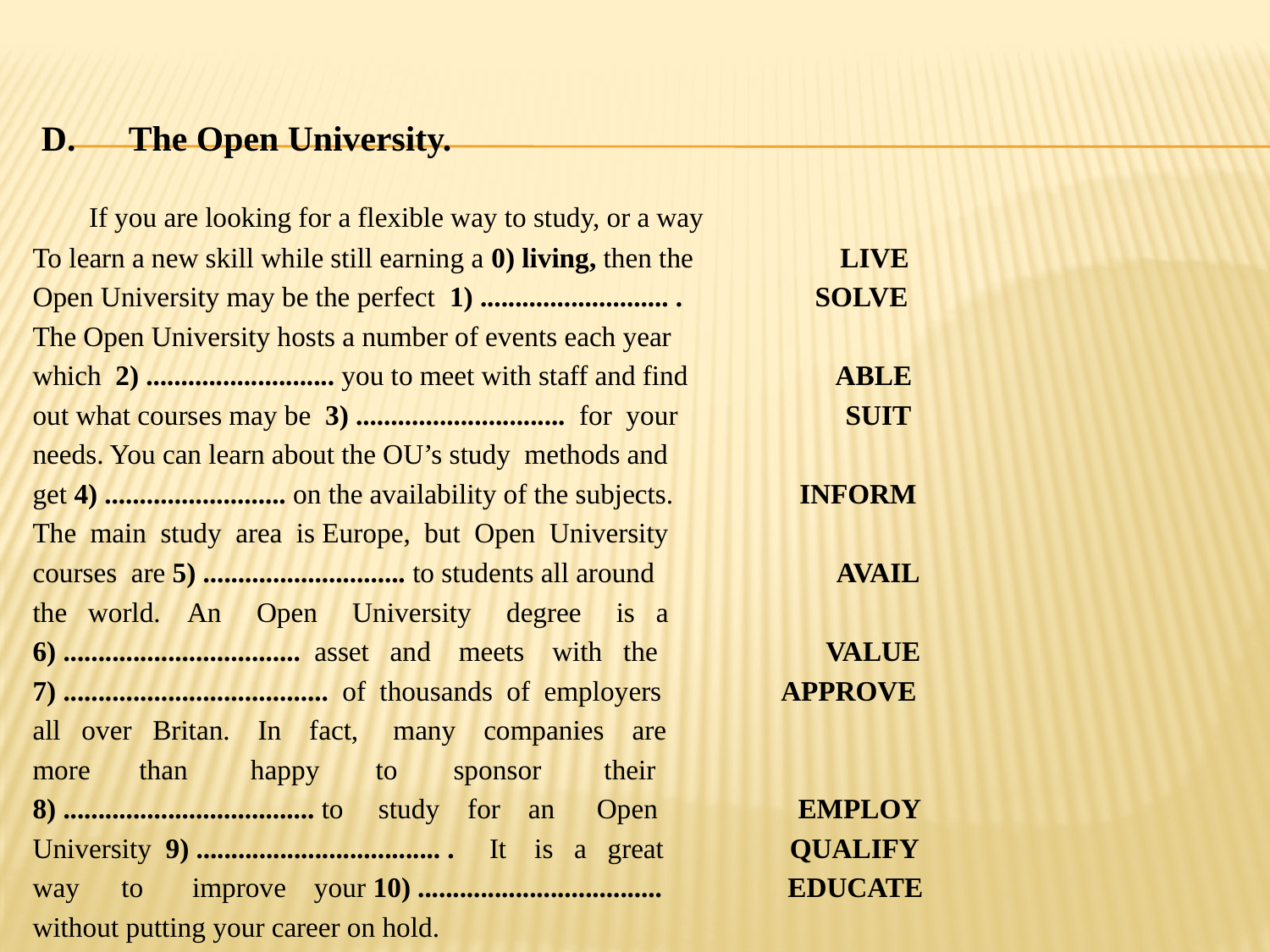

D.      The Open University.

       If you are looking for a flexible way to study, or a way
To learn a new skill while still earning a 0) living, then the                     LIVE
Open University may be the perfect  1) ........................... .                   SOLVE
The Open University hosts a number of events each year
which  2) ........................... you to meet with staff and find                     ABLE
out what courses may be  3) ..............................  for  your                        SUIT
needs. You can learn about the OU’s study  methods and
get 4) .......................... on the availability of the subjects.                  INFORM
The  main  study  area  is Europe,  but  Open  University
courses  are 5) ............................. to students all around                          AVAIL
the   world.    An     Open     University     degree     is   a
6) ..................................  asset   and    meets    with   the                        VALUE
7) ......................................  of  thousands  of  employers                 APPROVE
all   over   Britan.    In    fact,     many    companies    are
more       than         happy        to        sponsor         their
8) .................................... to     study    for    an      Open                    EMPLOY
University  9) ................................... .     It    is   a   great                  QUALIFY
way      to       improve    your 10) ...................................                  EDUCATE
without putting your career on hold.